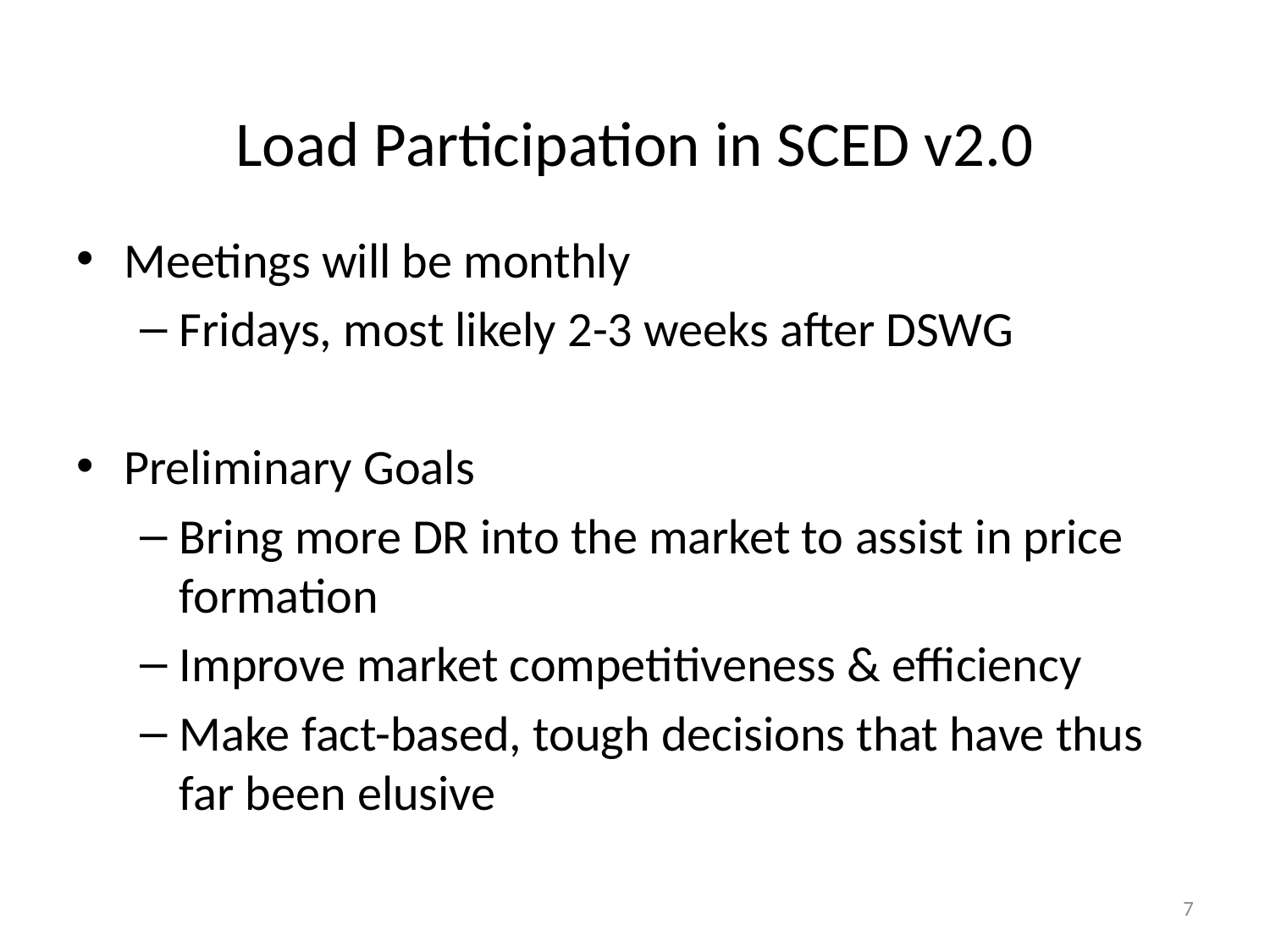

# Load Participation in SCED v2.0
Meetings will be monthly
Fridays, most likely 2-3 weeks after DSWG

Preliminary Goals
Bring more DR into the market to assist in price formation
Improve market competitiveness & efficiency
Make fact-based, tough decisions that have thus far been elusive
7